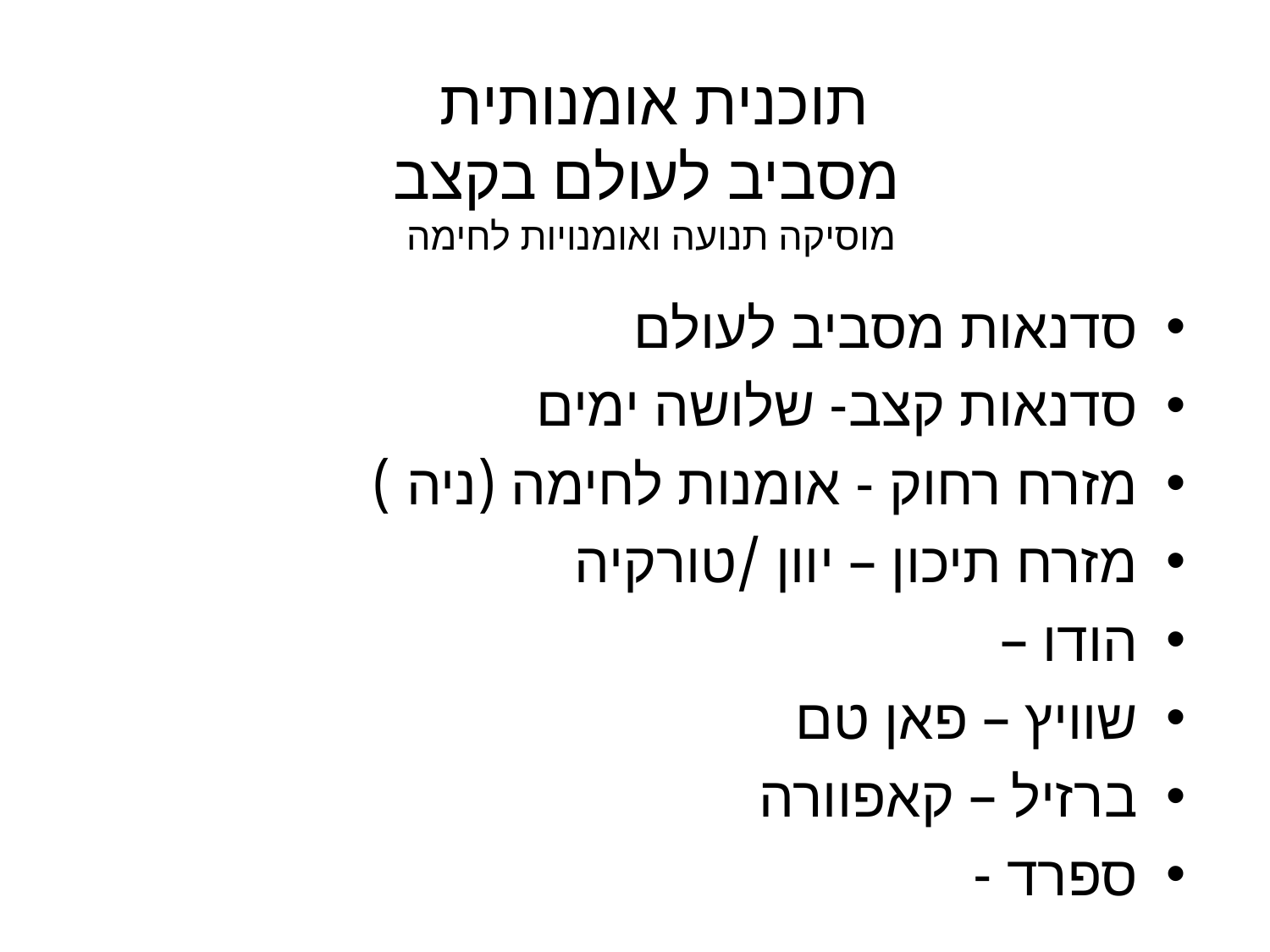

# תוכנית אומנותית מסביב לעולם בקצב מוסיקה תנועה ואומנויות לחימה
סדנאות מסביב לעולם
סדנאות קצב- שלושה ימים
מזרח רחוק - אומנות לחימה (ניה )
מזרח תיכון – יוון /טורקיה
הודו –
שוויץ – פאן טם
ברזיל – קאפוורה
ספרד -